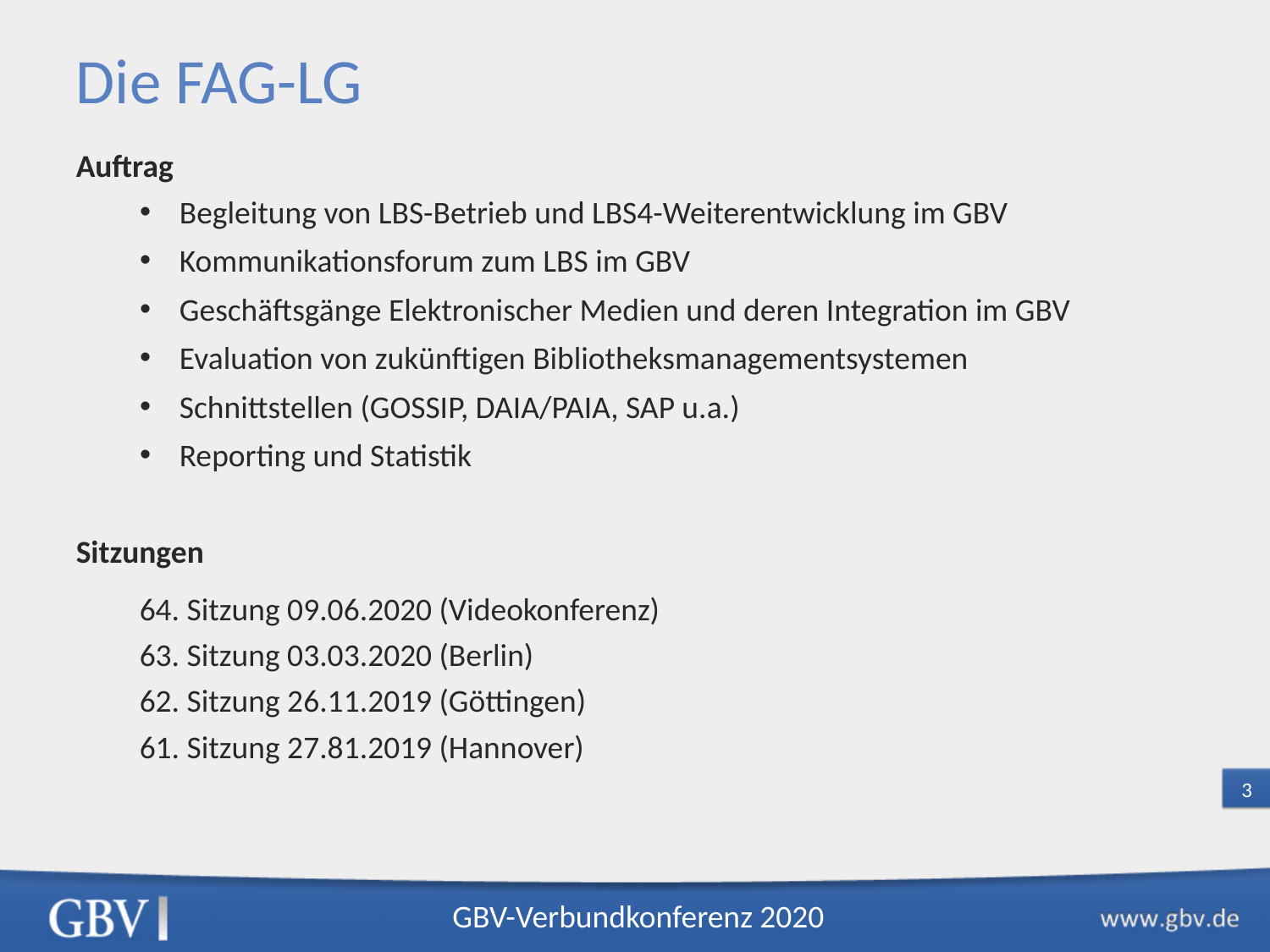

Die FAG-LG
Auftrag
Begleitung von LBS-Betrieb und LBS4-Weiterentwicklung im GBV
Kommunikationsforum zum LBS im GBV
Geschäftsgänge Elektronischer Medien und deren Integration im GBV
Evaluation von zukünftigen Bibliotheksmanagementsystemen
Schnittstellen (GOSSIP, DAIA/PAIA, SAP u.a.)
Reporting und Statistik

Sitzungen
64. Sitzung 09.06.2020 (Videokonferenz)
63. Sitzung 03.03.2020 (Berlin)
62. Sitzung 26.11.2019 (Göttingen)
61. Sitzung 27.81.2019 (Hannover)

3
 GBV-Verbundkonferenz 2020